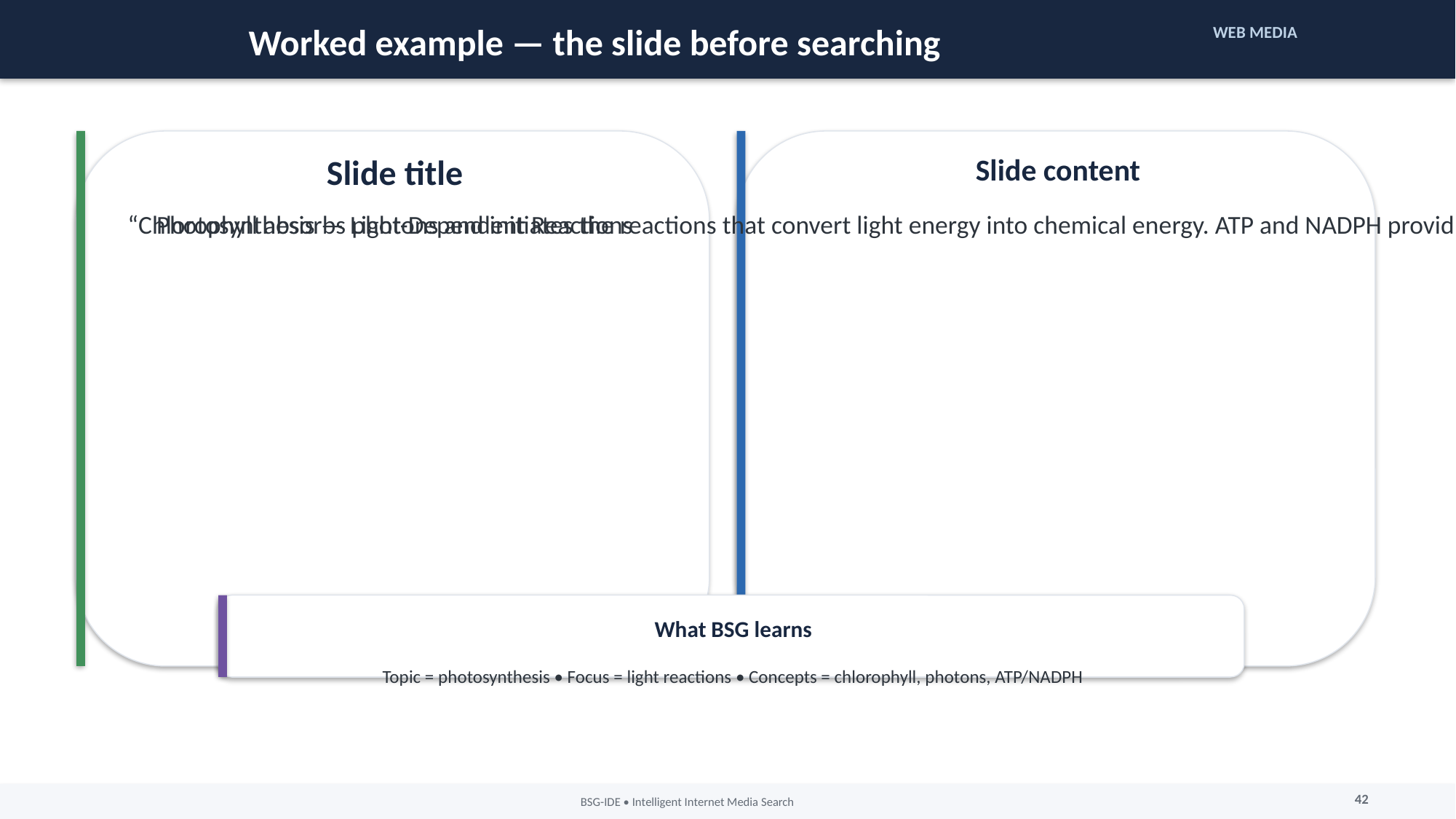

Worked example — the slide before searching
WEB MEDIA

Slide title
Slide content
Photosynthesis — Light-Dependent Reactions
“Chlorophyll absorbs photons and initiates the reactions that convert light energy into chemical energy. ATP and NADPH provide chemical energy for subsequent carbon fixation.”

What BSG learns
Topic = photosynthesis • Focus = light reactions • Concepts = chlorophyll, photons, ATP/NADPH

42
BSG-IDE • Intelligent Internet Media Search